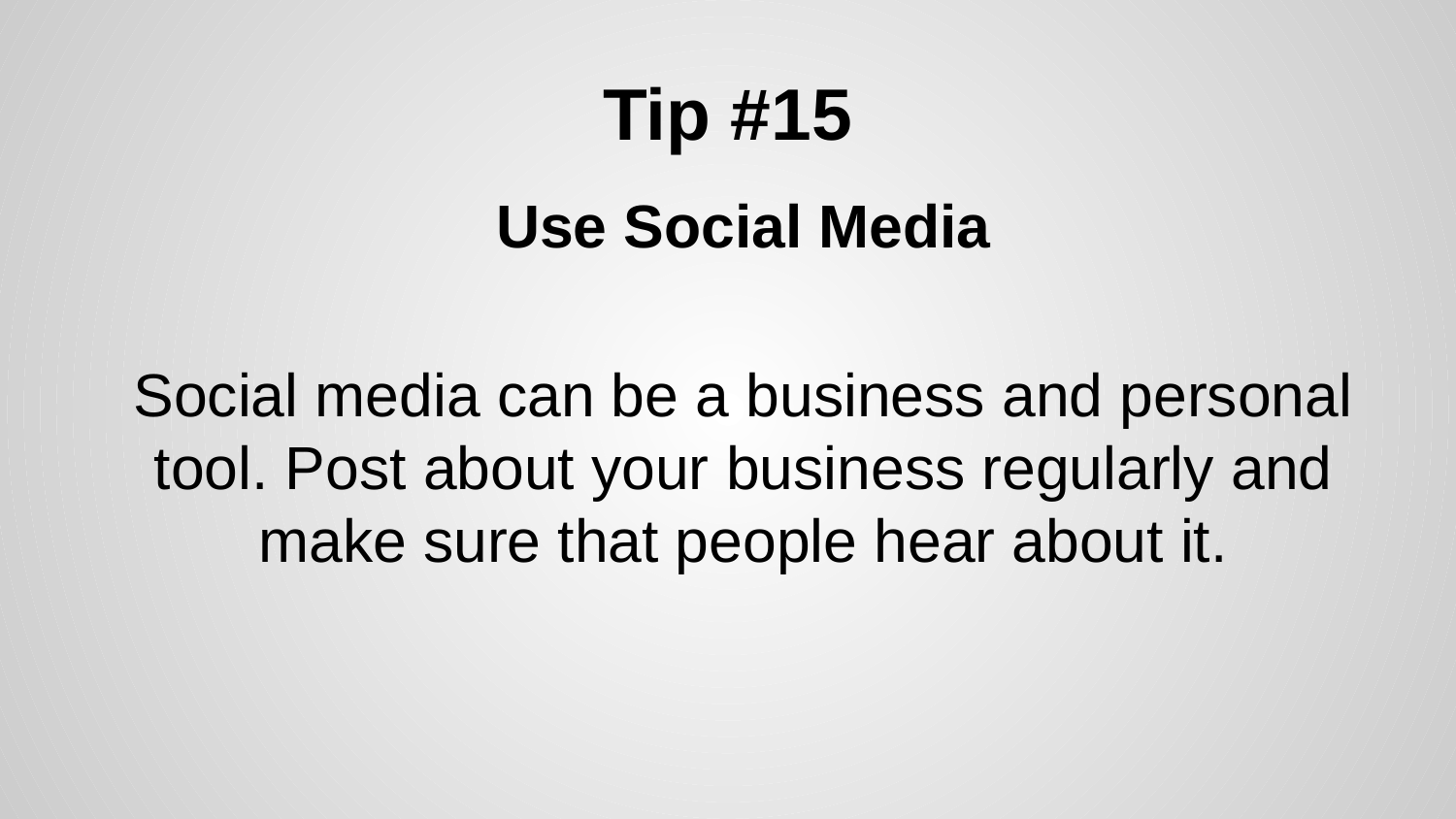

# Tip #15

Use Social Media

Social media can be a business and personal tool. Post about your business regularly and make sure that people hear about it.